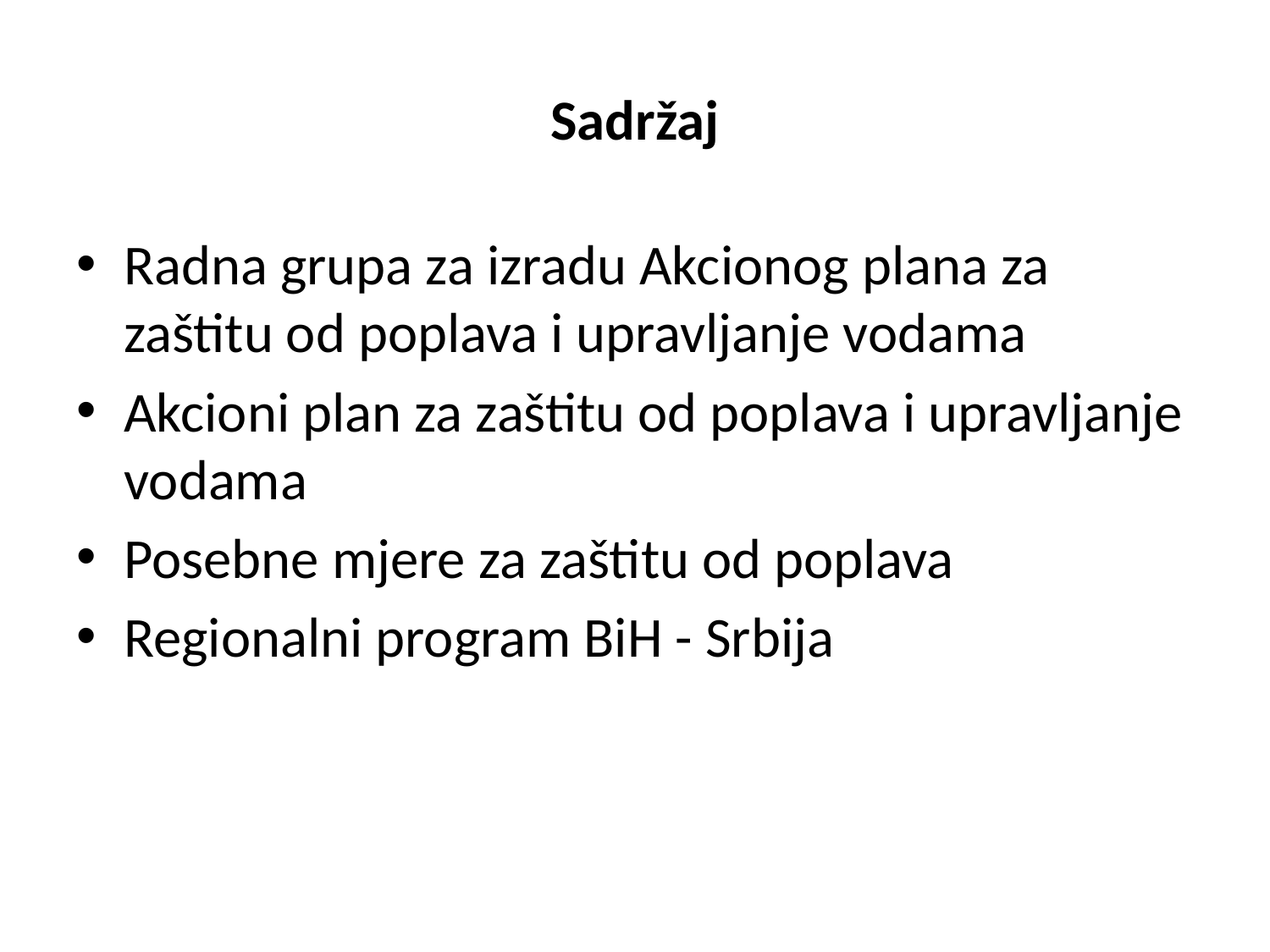

# Sadržaj
Radna grupa za izradu Akcionog plana za zaštitu od poplava i upravljanje vodama
Akcioni plan za zaštitu od poplava i upravljanje vodama
Posebne mjere za zaštitu od poplava
Regionalni program BiH - Srbija